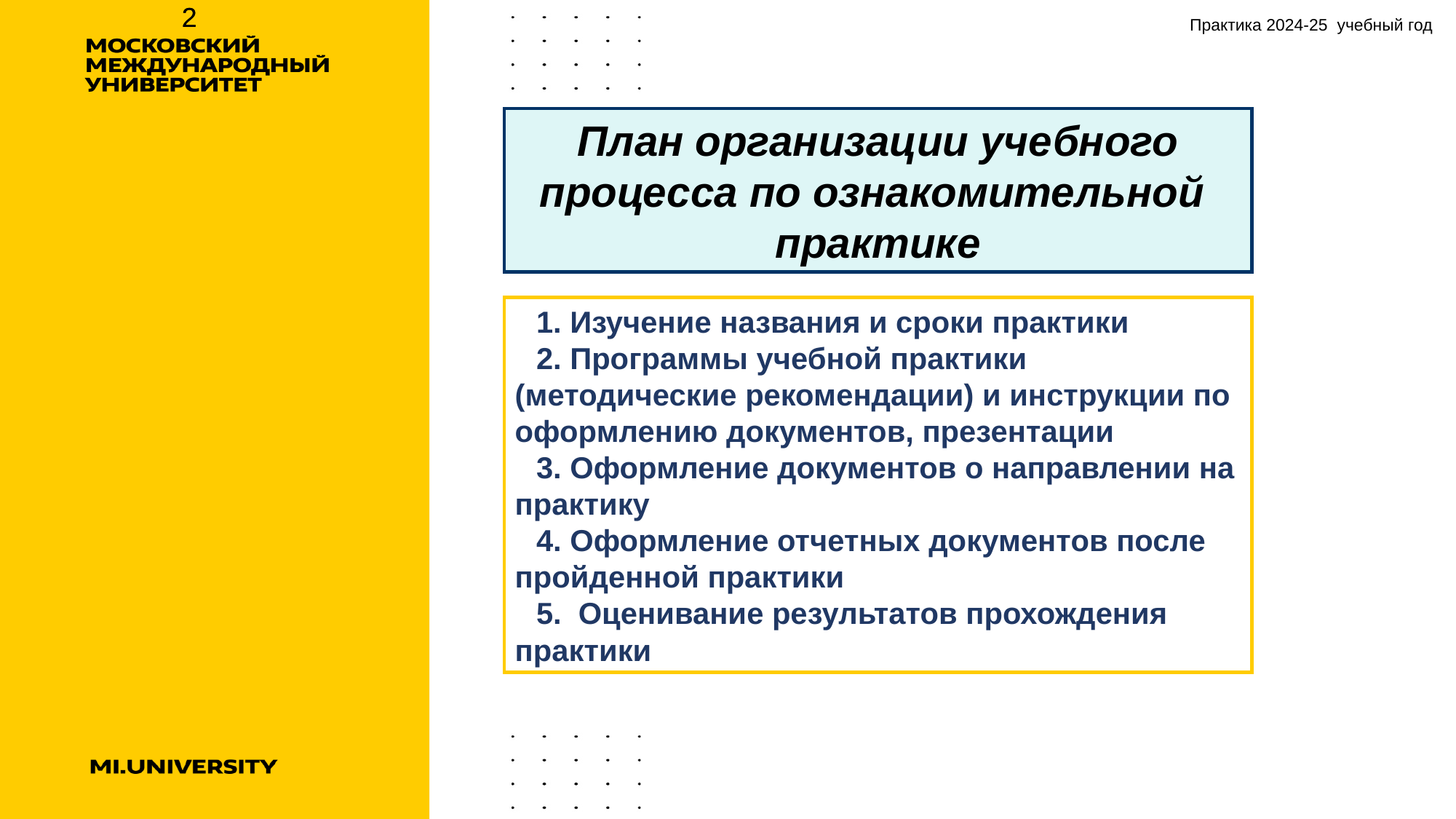

2
2
Практика 2024-25  учебный год
План организации учебного процесса по ознакомительной  практике
 Изучение названия и сроки практики
 Программы учебной практики (методические рекомендации) и инструкции по оформлению документов, презентации
 Оформление документов о направлении на практику
 Оформление отчетных документов после пройденной практики
  Оценивание результатов прохождения практики